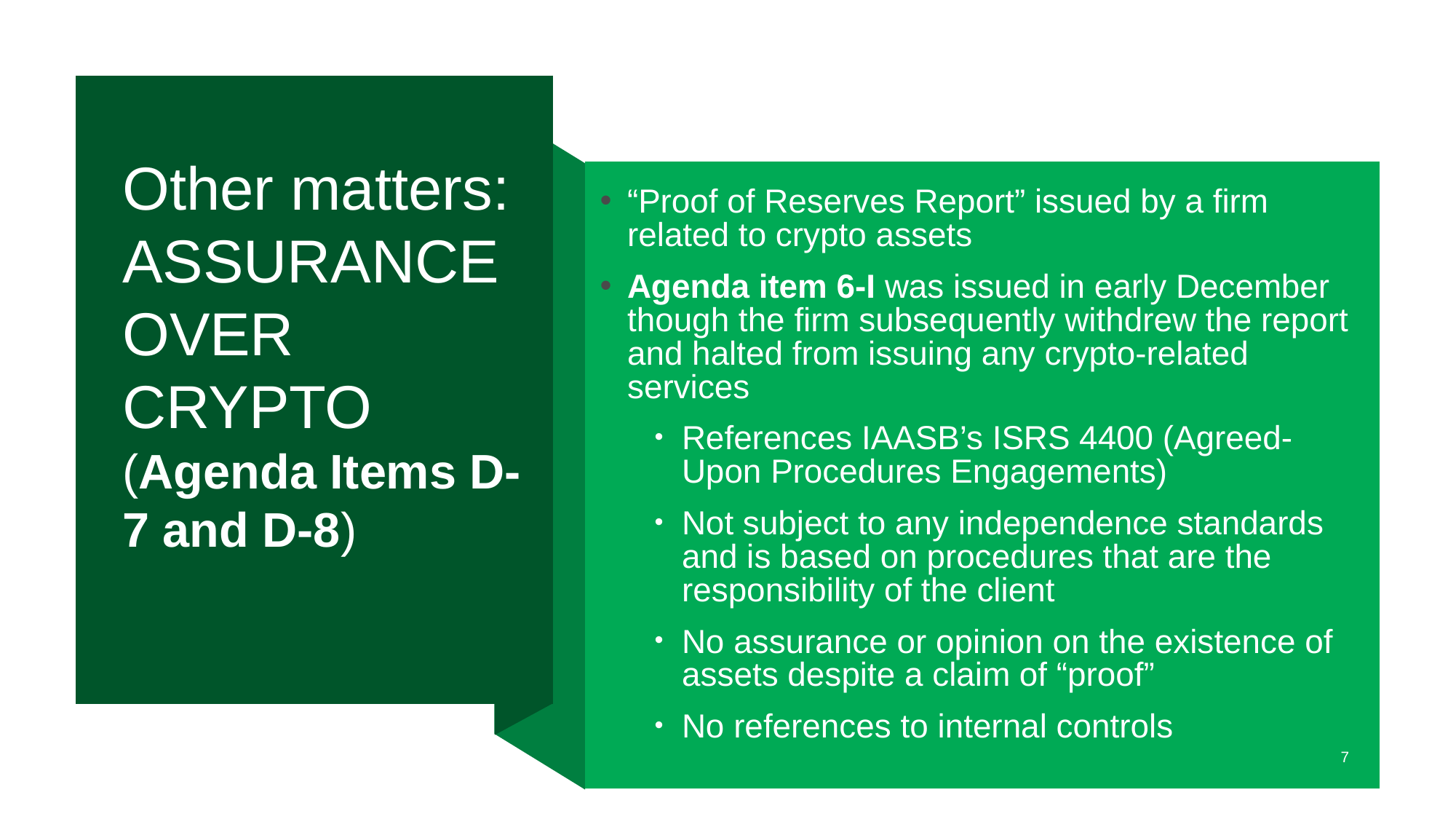

# Other matters: ASSURANCE OVER CRYPTO (Agenda Items D-7 and D-8)

“Proof of Reserves Report” issued by a firm related to crypto assets
Agenda item 6-I was issued in early December though the firm subsequently withdrew the report and halted from issuing any crypto-related services
References IAASB’s ISRS 4400 (Agreed-Upon Procedures Engagements)
Not subject to any independence standards and is based on procedures that are the responsibility of the client
No assurance or opinion on the existence of assets despite a claim of “proof”
No references to internal controls
7